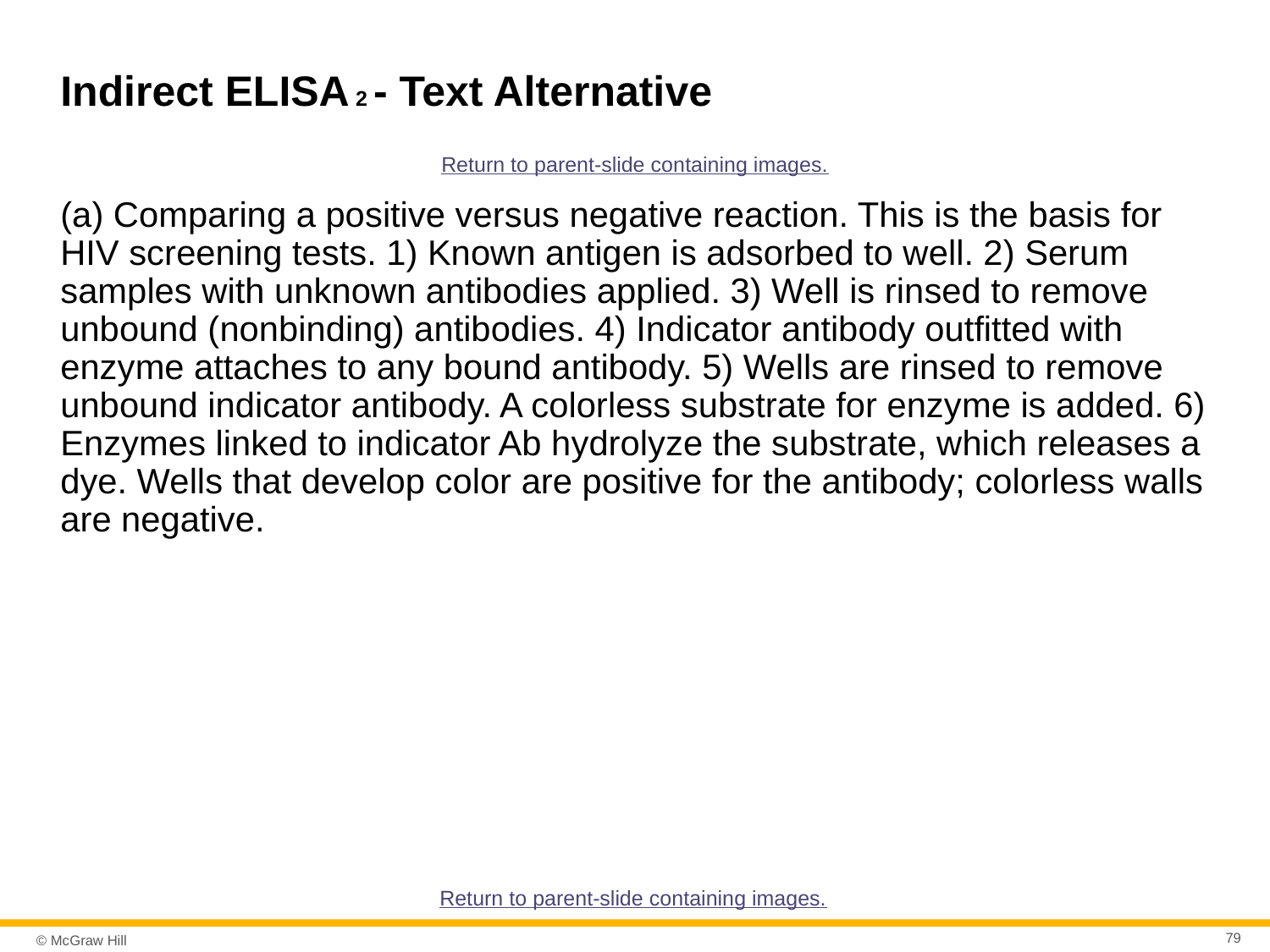

# Indirect ELISA 2 - Text Alternative
Return to parent-slide containing images.
(a) Comparing a positive versus negative reaction. This is the basis for HIV screening tests. 1) Known antigen is adsorbed to well. 2) Serum samples with unknown antibodies applied. 3) Well is rinsed to remove unbound (nonbinding) antibodies. 4) Indicator antibody outfitted with enzyme attaches to any bound antibody. 5) Wells are rinsed to remove unbound indicator antibody. A colorless substrate for enzyme is added. 6) Enzymes linked to indicator Ab hydrolyze the substrate, which releases a dye. Wells that develop color are positive for the antibody; colorless walls are negative.
Return to parent-slide containing images.